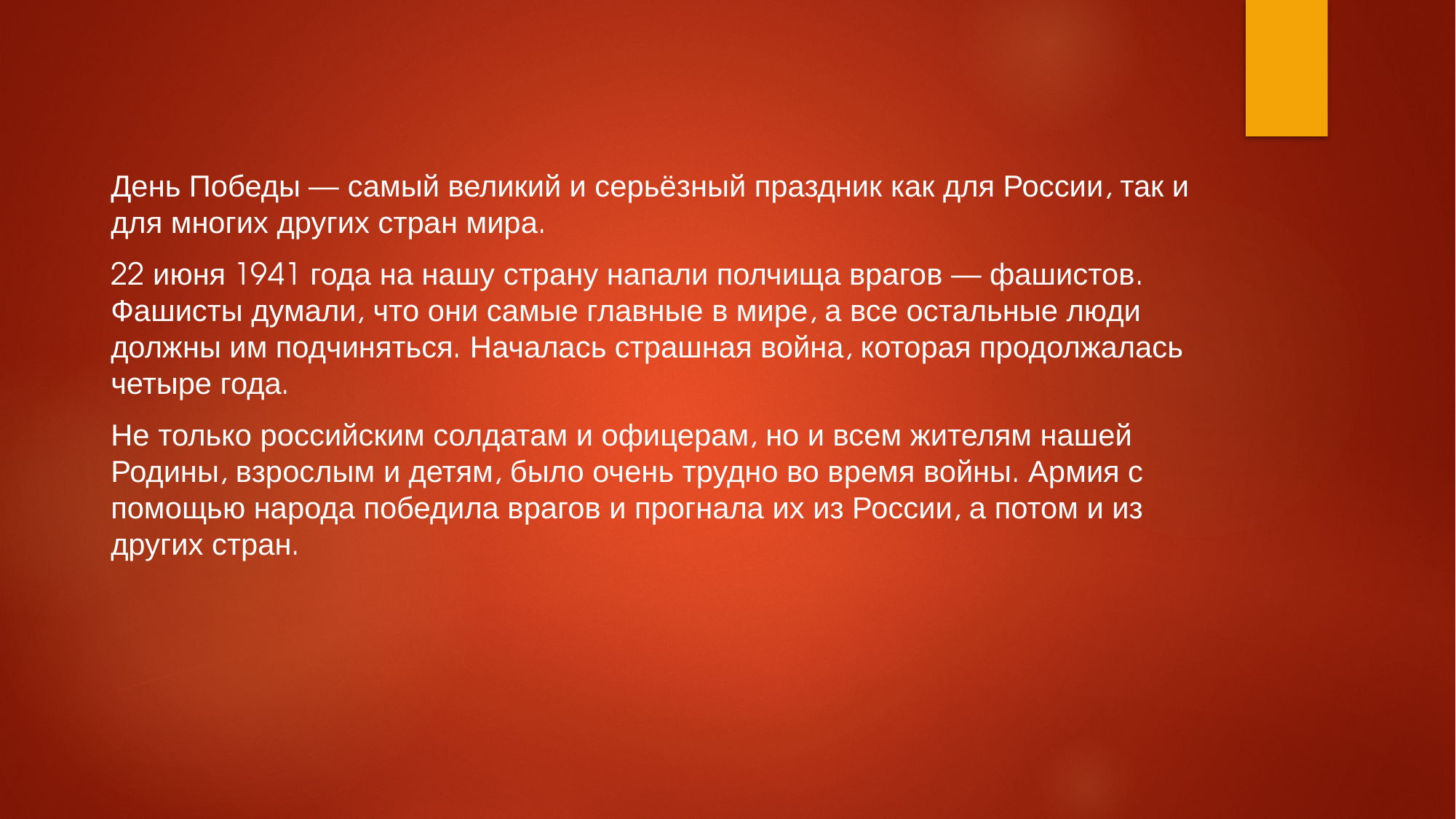

День Победы — самый великий и серьёзный праздник как для России, так и для многих других стран мира.
22 июня 1941 года на нашу страну напали полчища врагов — фашистов. Фашисты думали, что они самые главные в мире, а все остальные люди должны им подчиняться. Началась страшная война, которая продолжалась четыре года.
Не только российским солдатам и офицерам, но и всем жителям нашей Родины, взрослым и детям, было очень трудно во время войны. Армия с помощью народа победила врагов и прогнала их из России, а потом и из других стран.